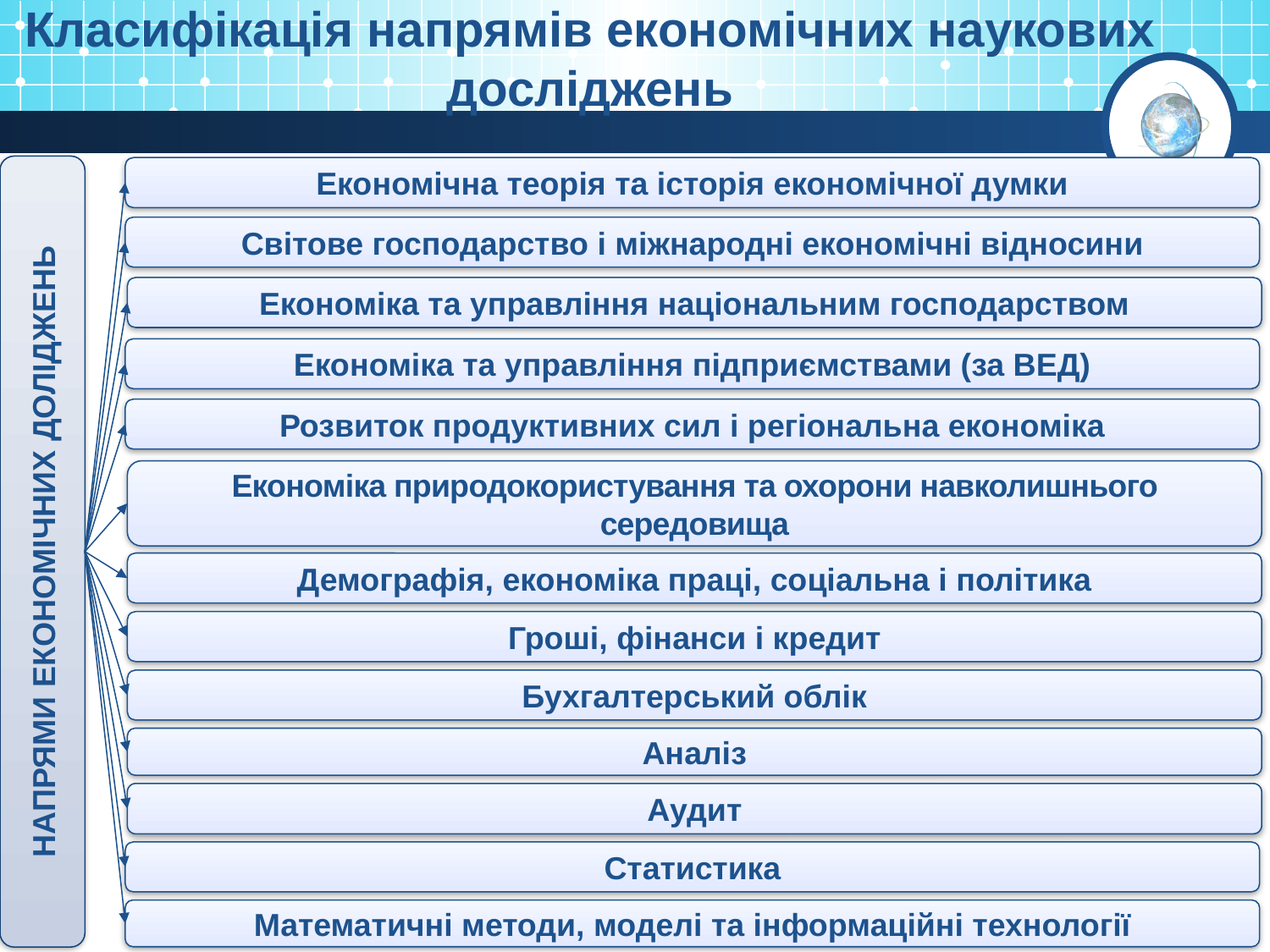

Класифікація напрямів економічних наукових досліджень
НАПРЯМИ ЕКОНОМІЧНИХ ДОЛІДЖЕНЬ
Економічна теорія та історія економічної думки
Світове господарство і міжнародні економічні відносини
Економіка та управління національним господарством
Економіка та управління підприємствами (за ВЕД)
Розвиток продуктивних сил і регіональна економіка
Економіка природокористування та охорони навколишнього середовища
Демографія, економіка праці, соціальна і політика
Гроші, фінанси і кредит
Бухгалтерський облік
Аналіз
Аудит
Статистика
Математичні методи, моделі та інформаційні технології